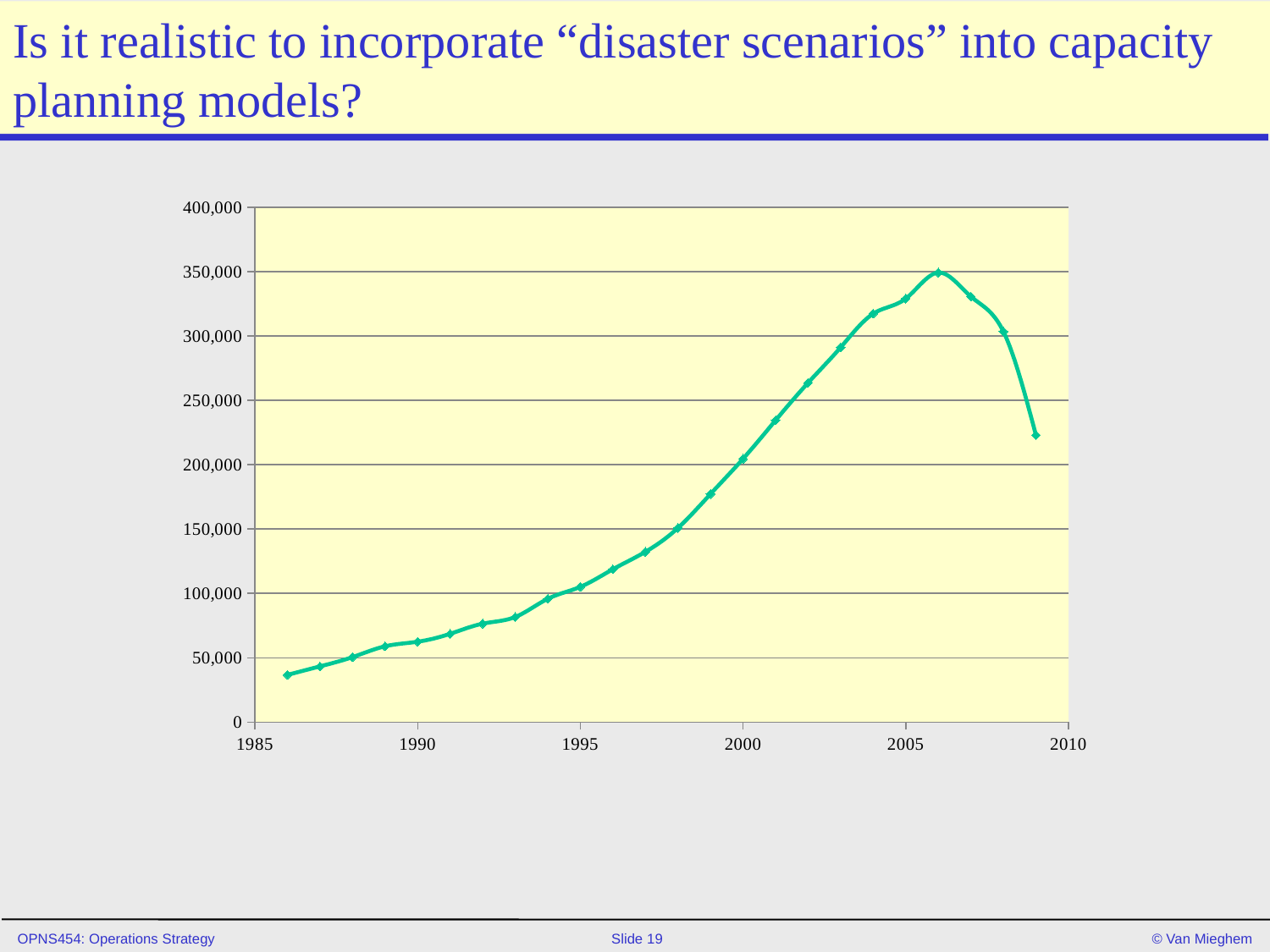

# Is it realistic to incorporate “disaster scenarios” into capacity planning models?

### Chart

| Category |  |
|---|---|